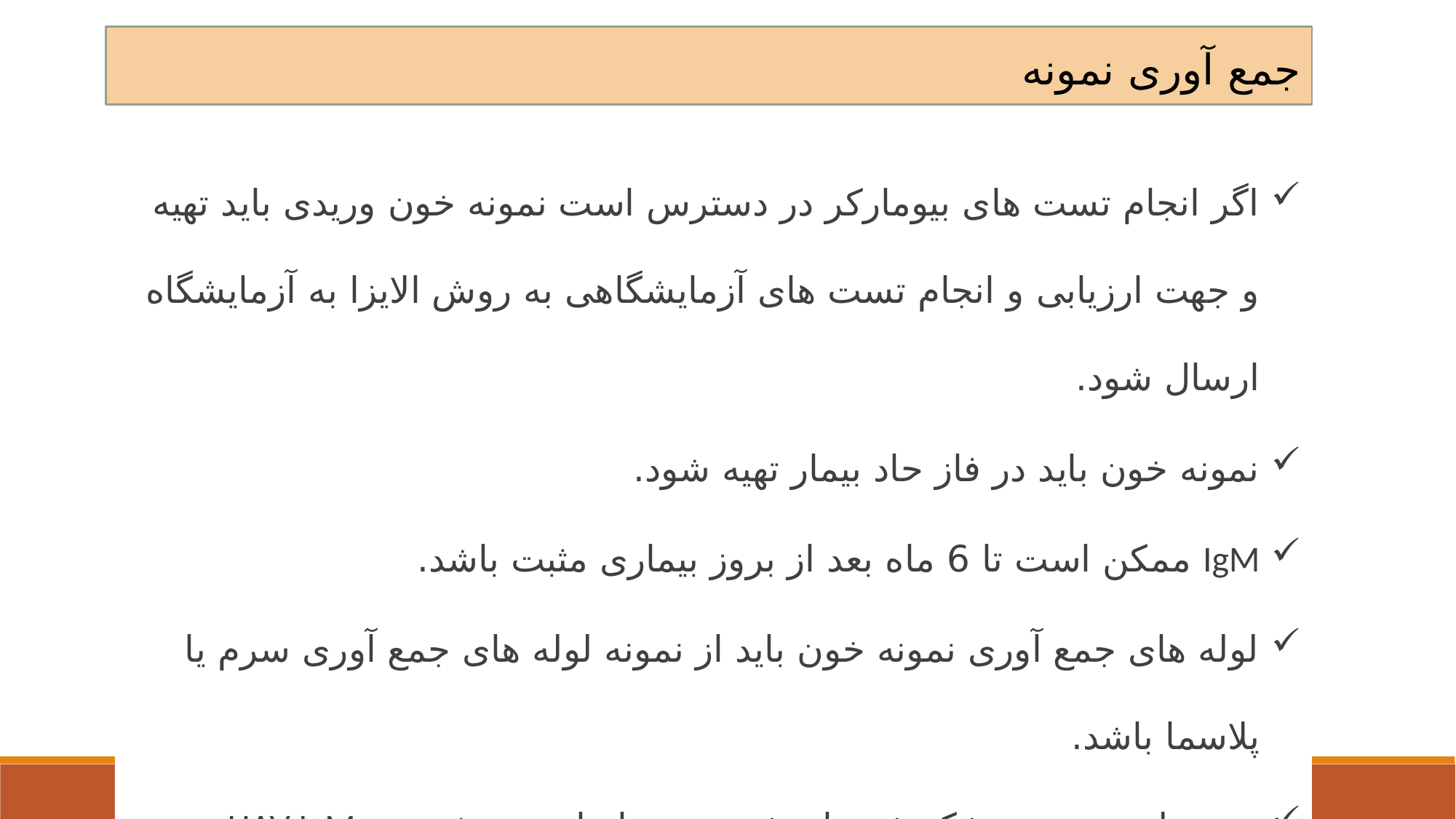

جمع آوری نمونه
اگر انجام تست های بیومارکر در دسترس است نمونه خون وریدی باید تهیه و جهت ارزیابی و انجام تست های آزمایشگاهی به روش الایزا به آزمایشگاه ارسال شود.
نمونه خون باید در فاز حاد بیمار تهیه شود.
IgM ممکن است تا 6 ماه بعد از بروز بیماری مثبت باشد.
لوله های جمع آوری نمونه خون باید از نمونه لوله های جمع آوری سرم یا پلاسما باشد.
نمونه لخته خون خشک شده ارزشی در جداسازی و تشخیص HAV IgM ندارد.